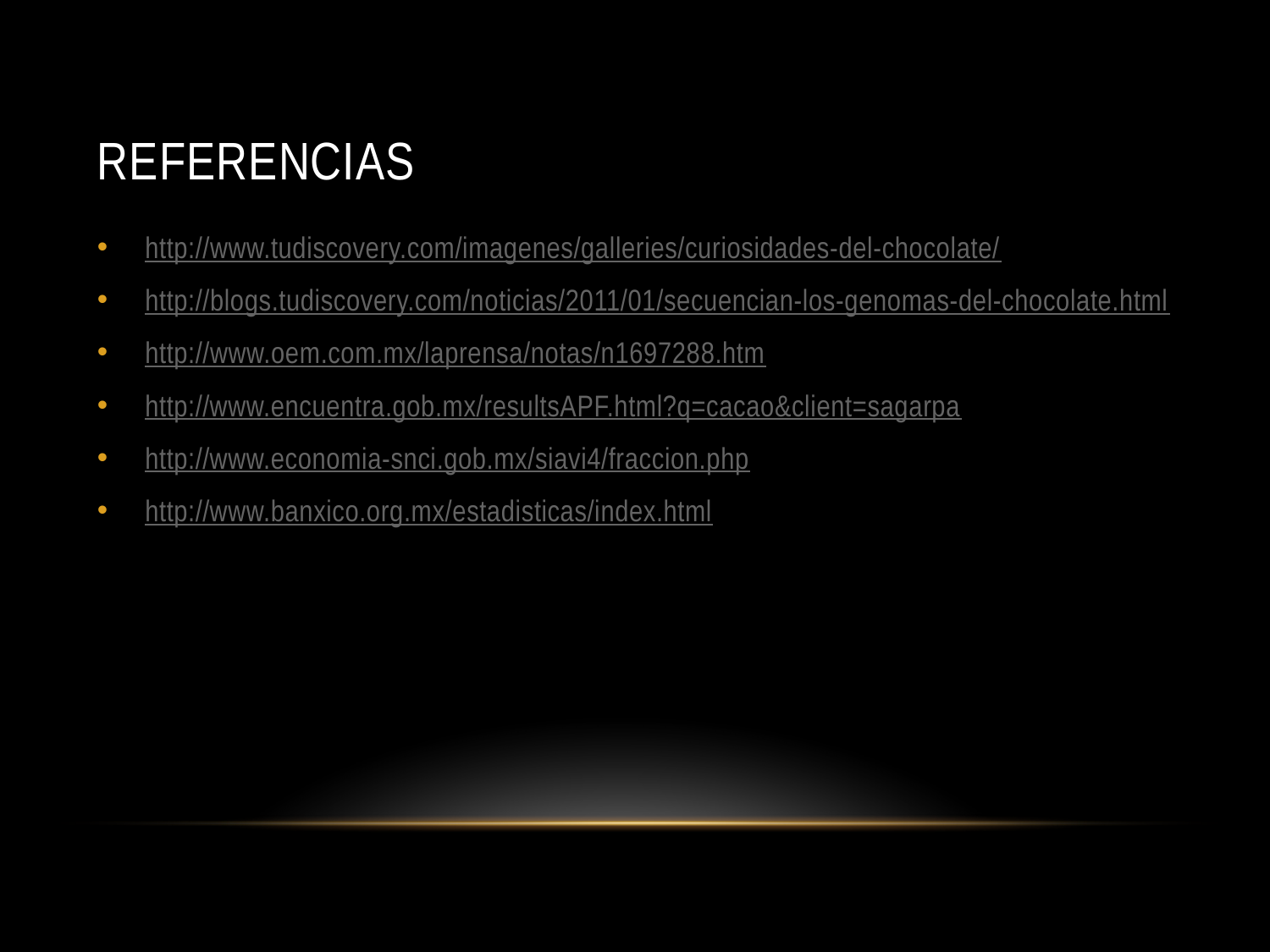

# Referencias
http://www.tudiscovery.com/imagenes/galleries/curiosidades-del-chocolate/
http://blogs.tudiscovery.com/noticias/2011/01/secuencian-los-genomas-del-chocolate.html
http://www.oem.com.mx/laprensa/notas/n1697288.htm
http://www.encuentra.gob.mx/resultsAPF.html?q=cacao&client=sagarpa
http://www.economia-snci.gob.mx/siavi4/fraccion.php
http://www.banxico.org.mx/estadisticas/index.html